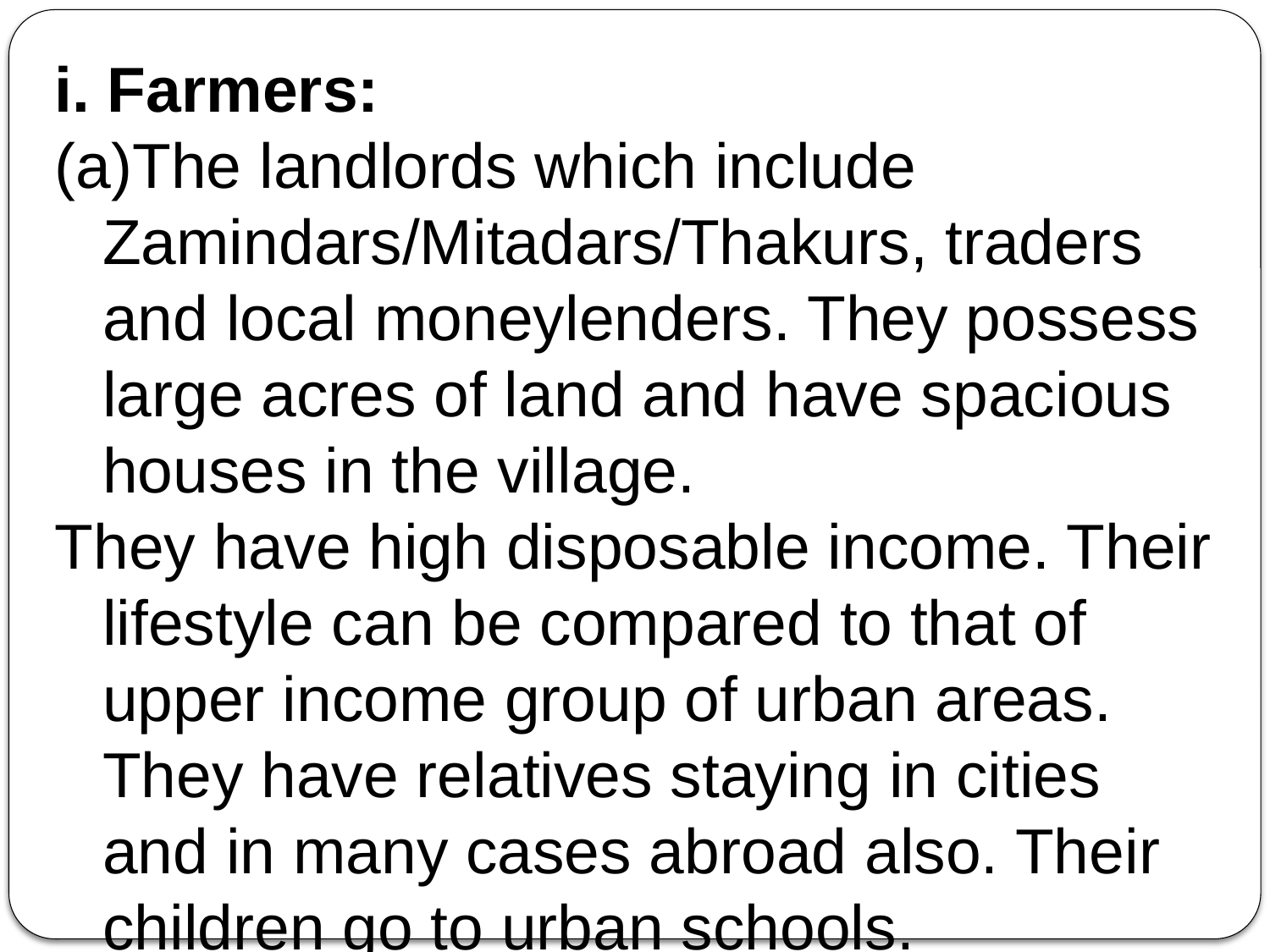

i. Farmers:
The landlords which include Zamindars/Mitadars/Thakurs, traders and local moneylenders. They possess large acres of land and have spacious houses in the village.
They have high disposable income. Their lifestyle can be compared to that of upper income group of urban areas. They have relatives staying in cities and in many cases abroad also. Their children go to urban schools.